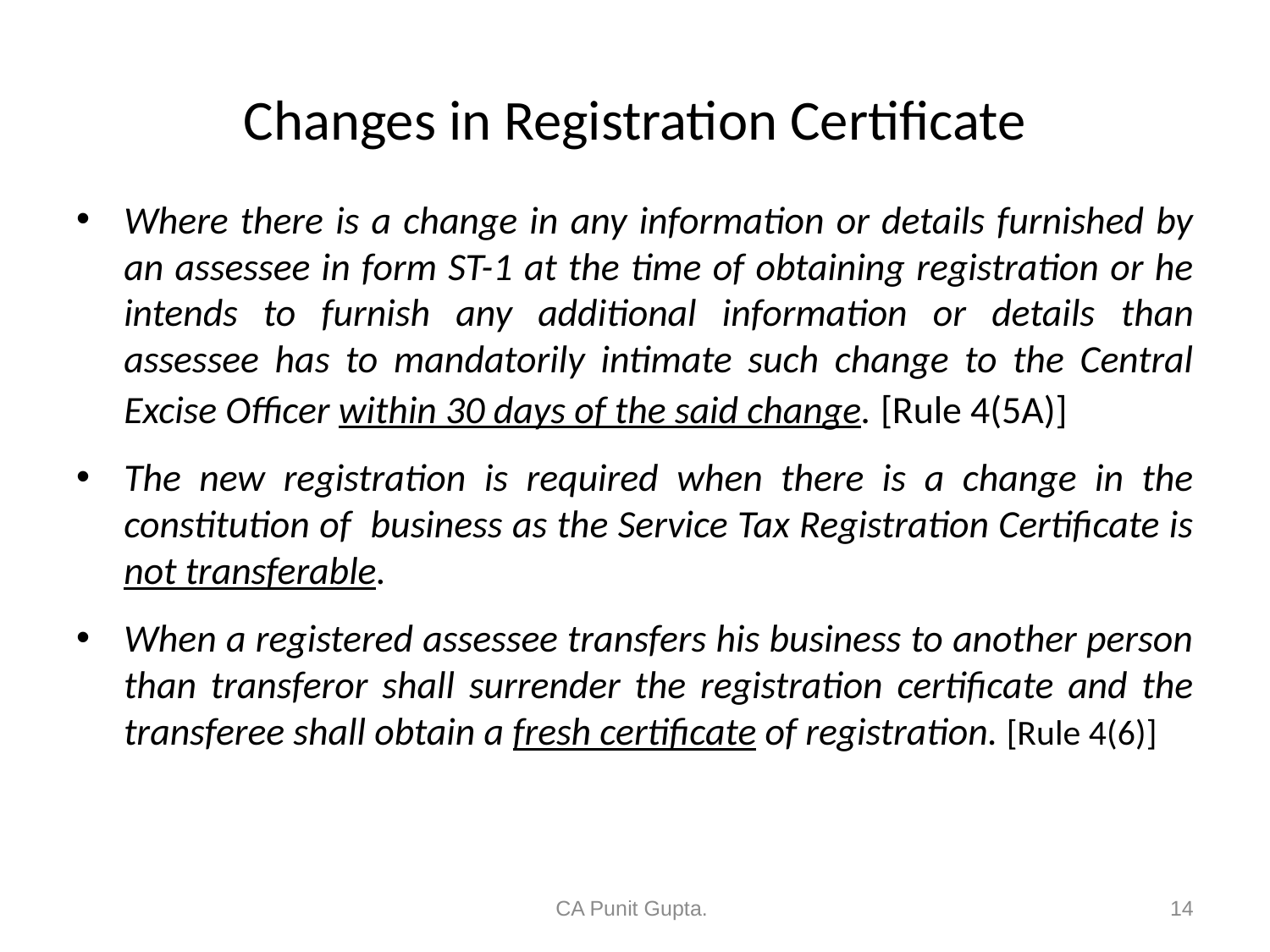

# Changes in Registration Certificate
Where there is a change in any information or details furnished by an assessee in form ST-1 at the time of obtaining registration or he intends to furnish any additional information or details than assessee has to mandatorily intimate such change to the Central Excise Officer within 30 days of the said change. [Rule 4(5A)]
The new registration is required when there is a change in the constitution of  business as the Service Tax Registration Certificate is not transferable.
When a registered assessee transfers his business to another person than transferor shall surrender the registration certificate and the transferee shall obtain a fresh certificate of registration. [Rule 4(6)]

CA Punit Gupta.
14